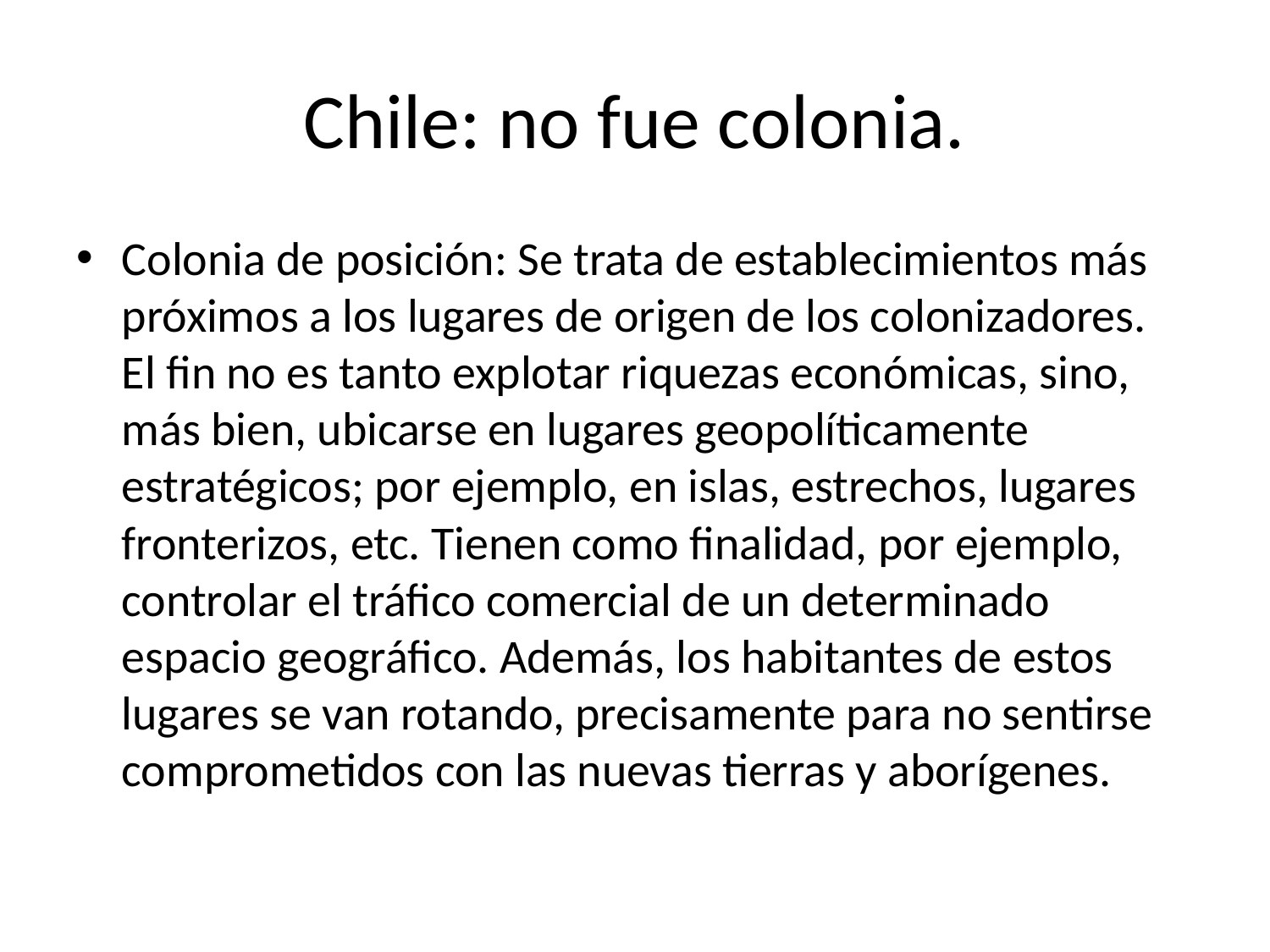

# Chile: no fue colonia.
Colonia de posición: Se trata de establecimientos más próximos a los lugares de origen de los colonizadores. El fin no es tanto explotar riquezas económicas, sino, más bien, ubicarse en lugares geopolíticamente estratégicos; por ejemplo, en islas, estrechos, lugares fronterizos, etc. Tienen como finalidad, por ejemplo, controlar el tráfico comercial de un determinado espacio geográfico. Además, los habitantes de estos lugares se van rotando, precisamente para no sentirse comprometidos con las nuevas tierras y aborígenes.